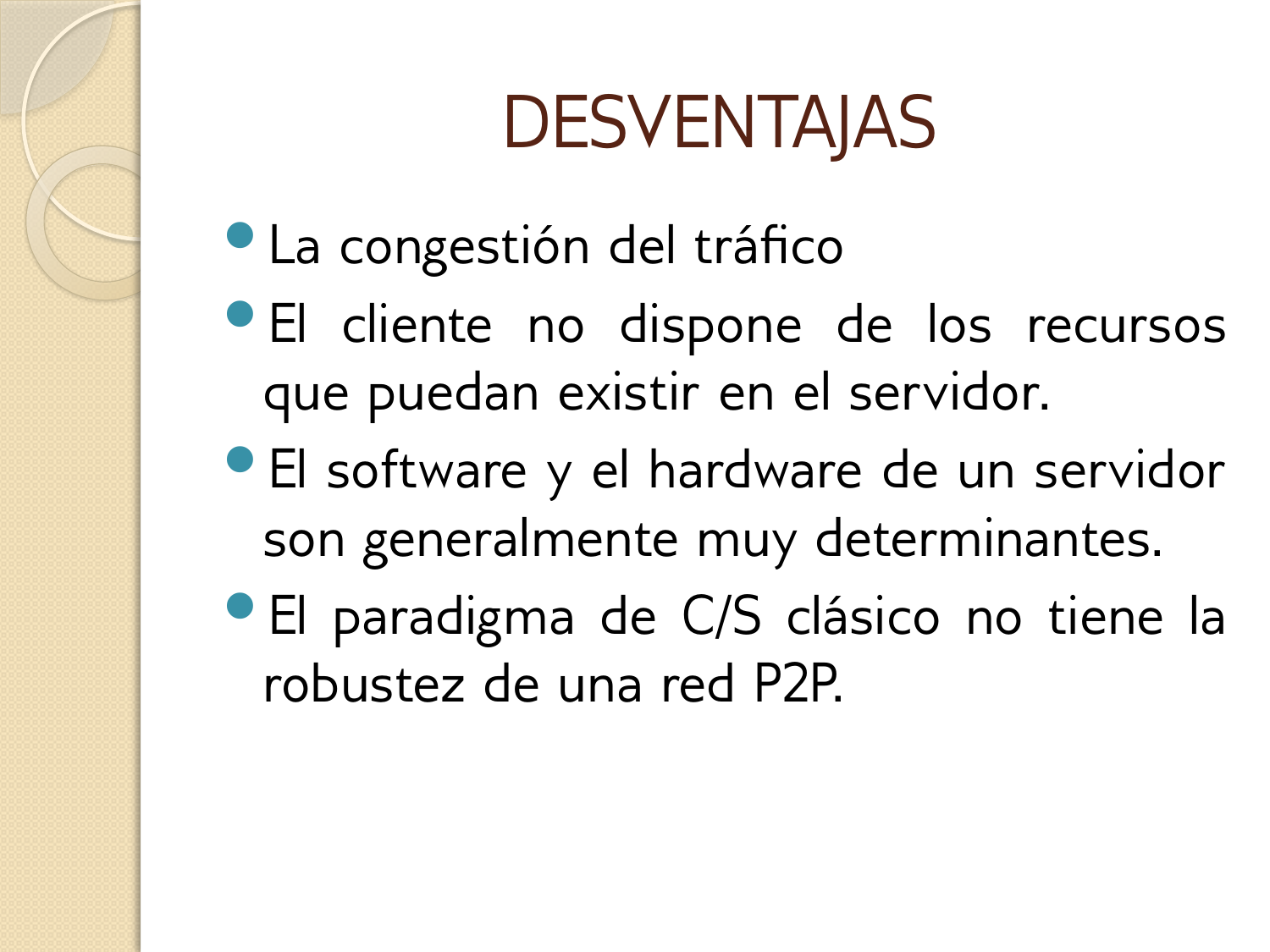

# DESVENTAJAS
La congestión del tráfico
El cliente no dispone de los recursos que puedan existir en el servidor.
El software y el hardware de un servidor son generalmente muy determinantes.
El paradigma de C/S clásico no tiene la robustez de una red P2P.